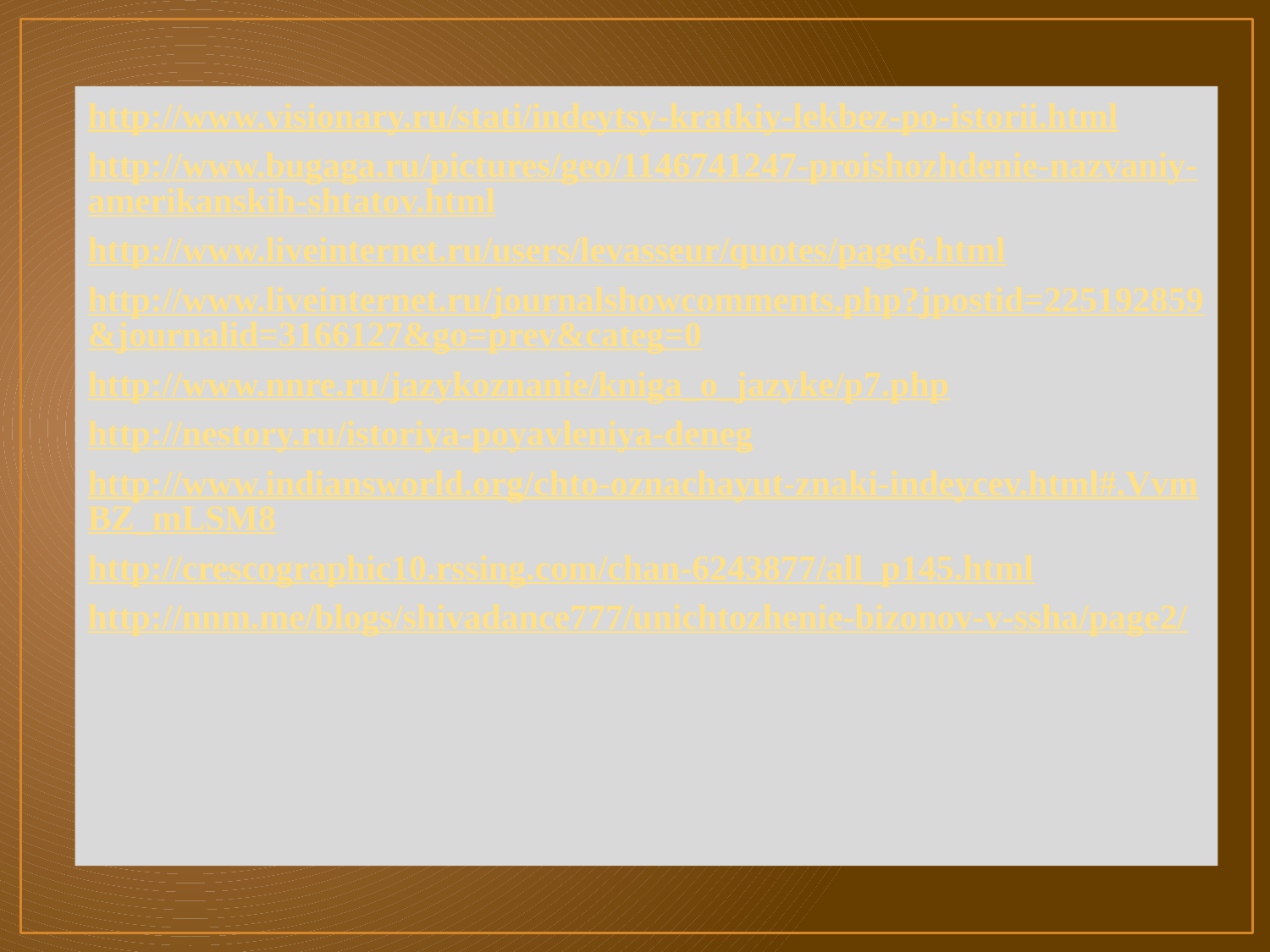

http://www.visionary.ru/stati/indeytsy-kratkiy-lekbez-po-istorii.html
http://www.bugaga.ru/pictures/geo/1146741247-proishozhdenie-nazvaniy-amerikanskih-shtatov.html
http://www.liveinternet.ru/users/levasseur/quotes/page6.html
http://www.liveinternet.ru/journalshowcomments.php?jpostid=225192859&journalid=3166127&go=prev&categ=0
http://www.nnre.ru/jazykoznanie/kniga_o_jazyke/p7.php
http://nestory.ru/istoriya-poyavleniya-deneg
http://www.indiansworld.org/chto-oznachayut-znaki-indeycev.html#.VvmBZ_mLSM8
http://crescographic10.rssing.com/chan-6243877/all_p145.html
http://nnm.me/blogs/shivadance777/unichtozhenie-bizonov-v-ssha/page2/